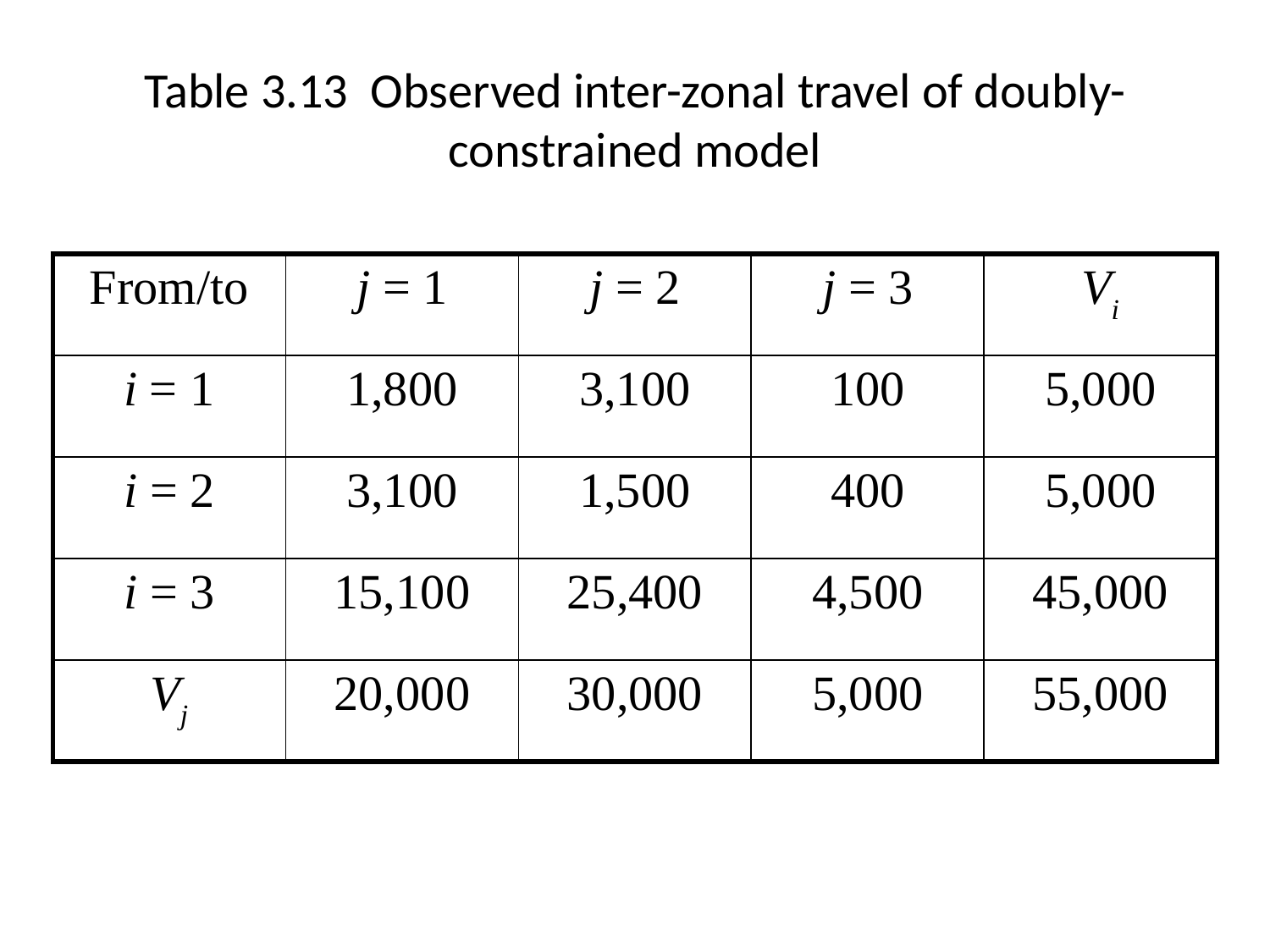

# Table 3.13  Observed inter-zonal travel of doubly-constrained model
| From/to | j = 1 | j = 2 | j = 3 | Vi |
| --- | --- | --- | --- | --- |
| i = 1 | 1,800 | 3,100 | 100 | 5,000 |
| i = 2 | 3,100 | 1,500 | 400 | 5,000 |
| i = 3 | 15,100 | 25,400 | 4,500 | 45,000 |
| Vj | 20,000 | 30,000 | 5,000 | 55,000 |